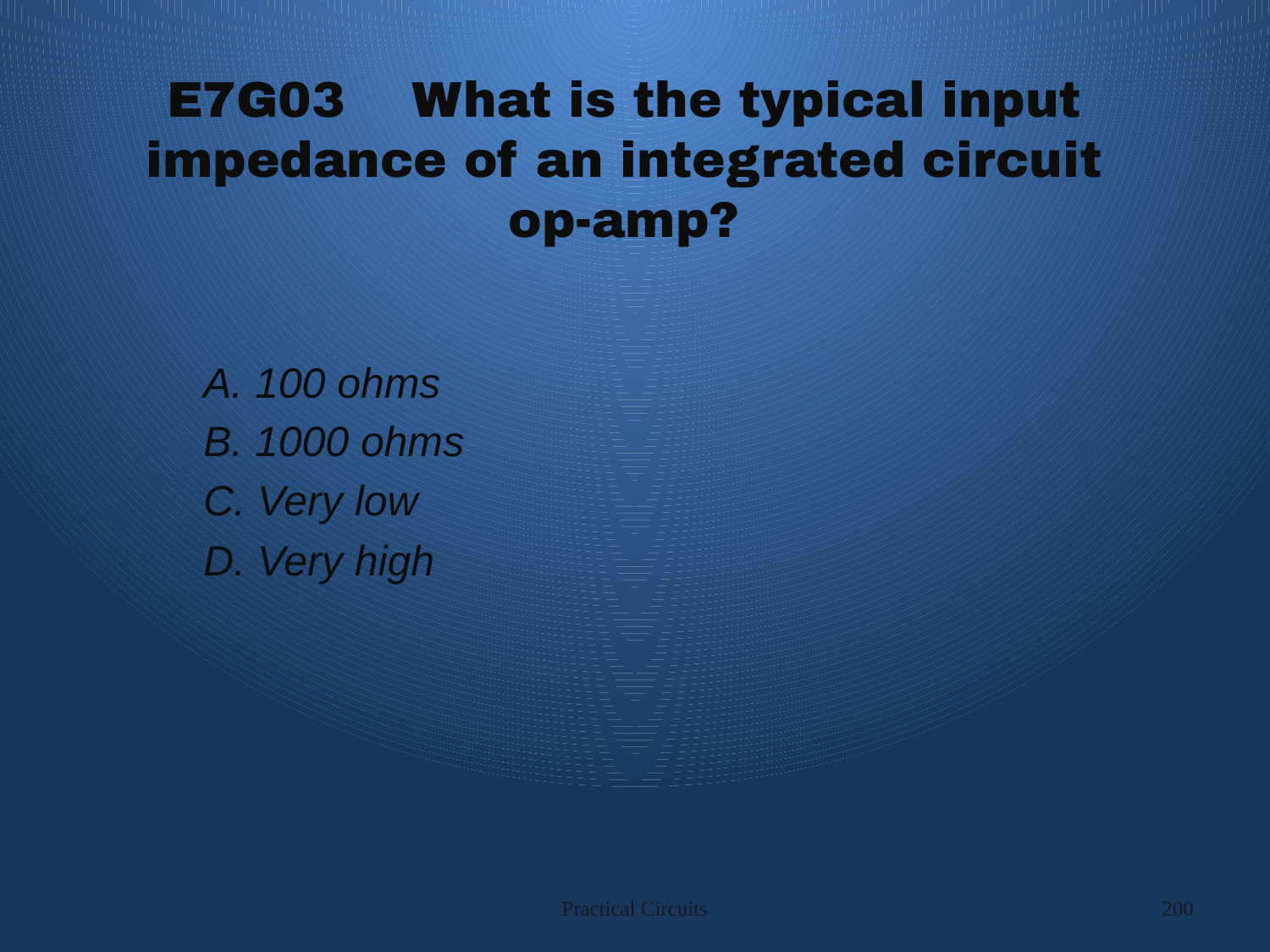

# E7G03    What is the typical input impedance of an integrated circuit op-amp?
A. 100 ohms
B. 1000 ohms
C. Very low
D. Very high
Practical Circuits
200